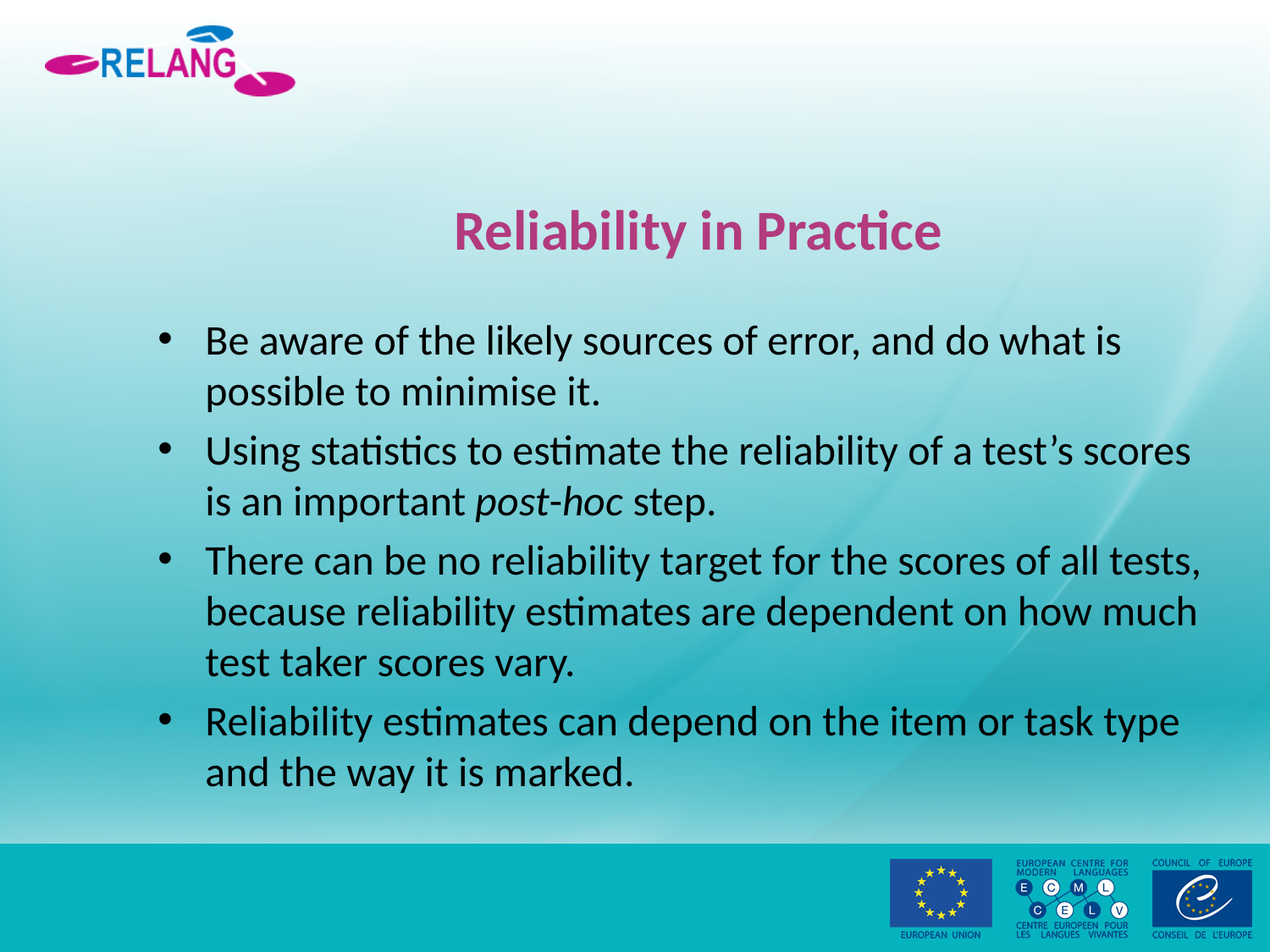

# Reliability in Practice
Be aware of the likely sources of error, and do what is possible to minimise it.
Using statistics to estimate the reliability of a test’s scores is an important post-hoc step.
There can be no reliability target for the scores of all tests, because reliability estimates are dependent on how much test taker scores vary.
Reliability estimates can depend on the item or task type and the way it is marked.